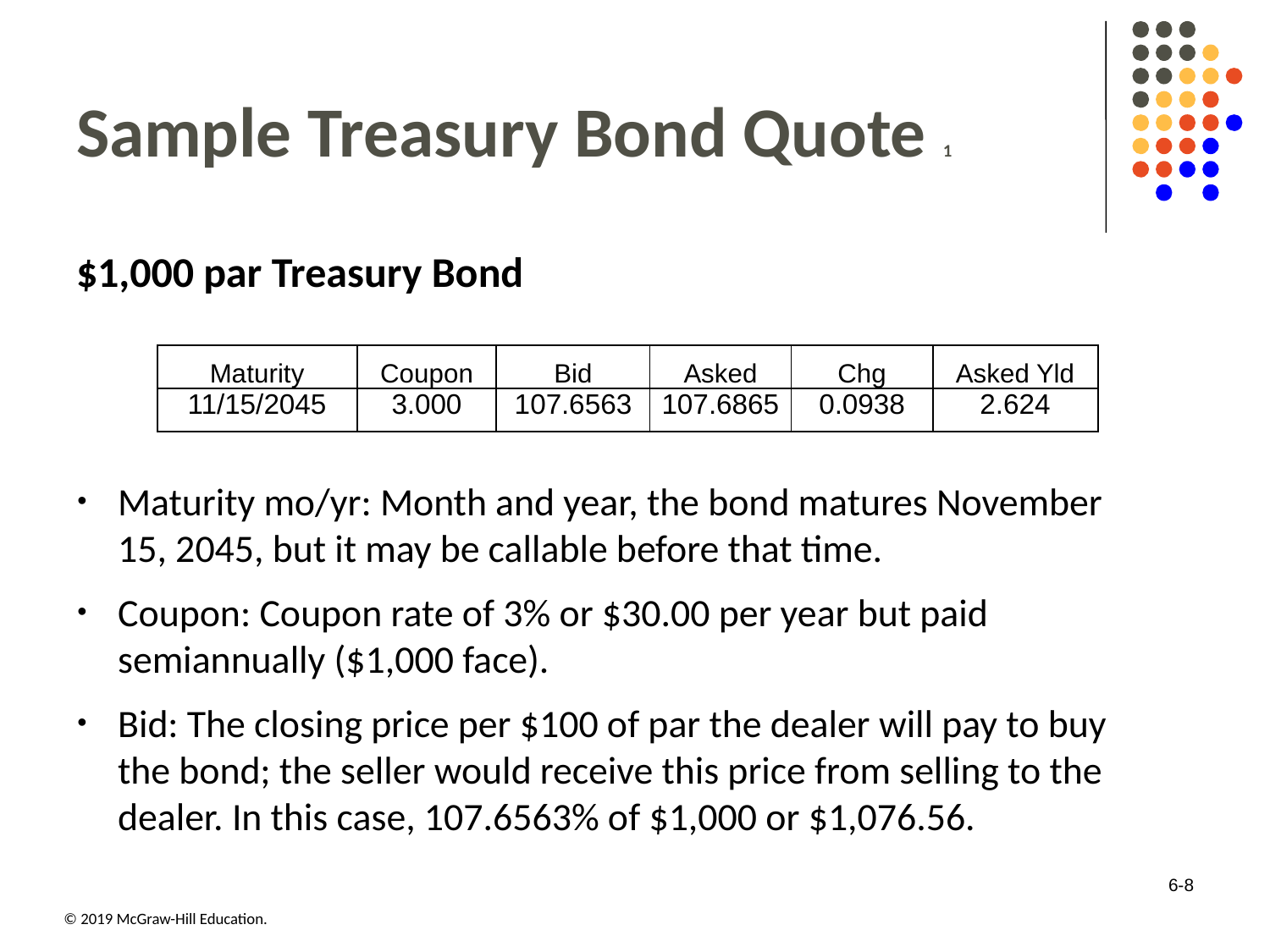

# Sample Treasury Bond Quote 1
$1,000 par Treasury Bond
| Maturity | Coupon | Bid | Asked | Chg | Asked Yld |
| --- | --- | --- | --- | --- | --- |
| 11/15/2045 | 3.000 | 107.6563 | 107.6865 | 0.0938 | 2.624 |
Maturity mo/yr: Month and year, the bond matures November 15, 2045, but it may be callable before that time.
Coupon: Coupon rate of 3% or $30.00 per year but paid semiannually ($1,000 face).
Bid: The closing price per $100 of par the dealer will pay to buy the bond; the seller would receive this price from selling to the dealer. In this case, 107.6563% of $1,000 or $1,076.56.
6-8